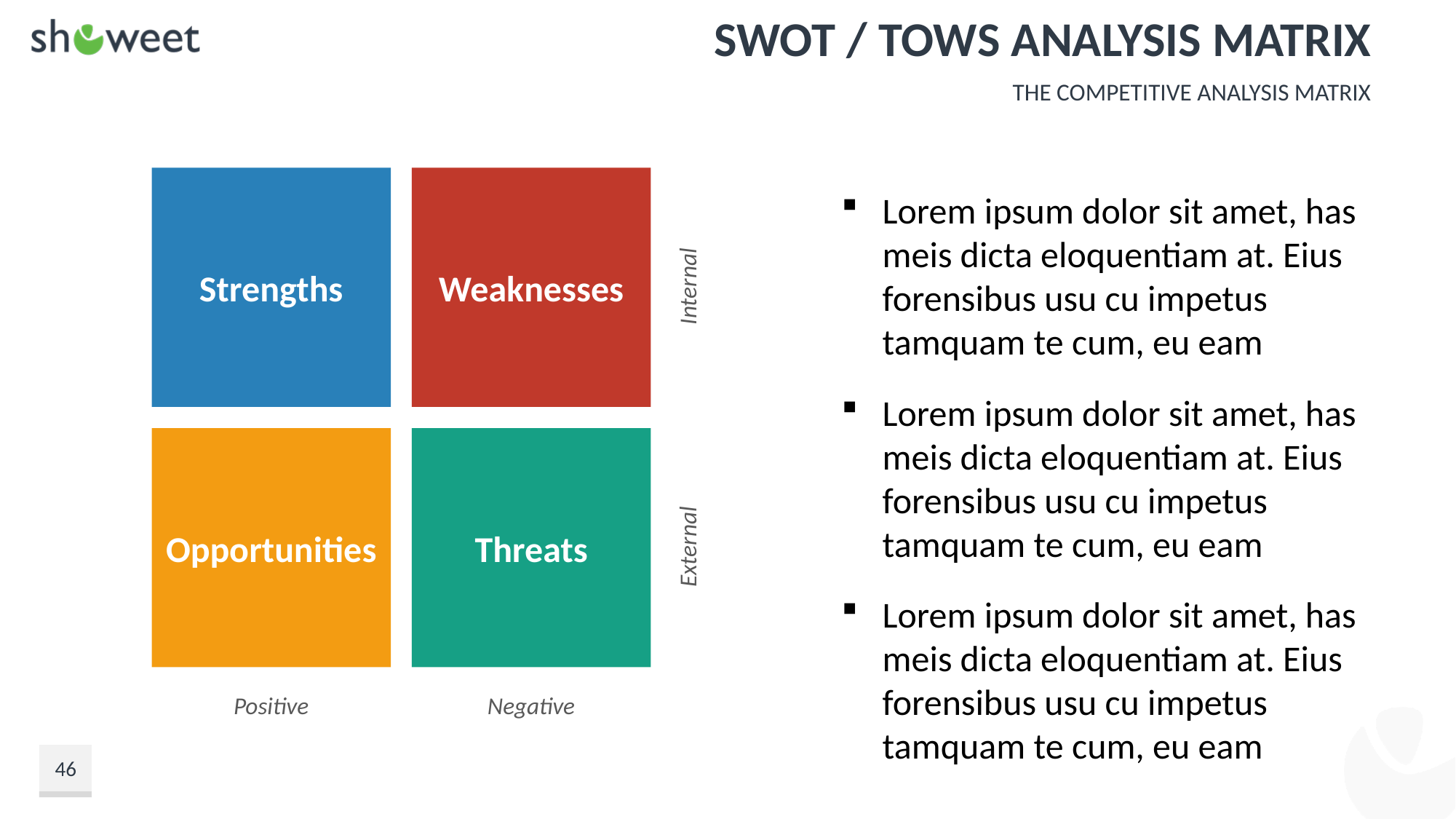

# SWOT / TOWS Analysis Matrix
The Competitive Analysis Matrix

Internal
Strengths
Weaknesses

External
Threats
Opportunities
Positive
Negative
Lorem ipsum dolor sit amet, has meis dicta eloquentiam at. Eius forensibus usu cu impetus tamquam te cum, eu eam
Lorem ipsum dolor sit amet, has meis dicta eloquentiam at. Eius forensibus usu cu impetus tamquam te cum, eu eam
Lorem ipsum dolor sit amet, has meis dicta eloquentiam at. Eius forensibus usu cu impetus tamquam te cum, eu eam
46